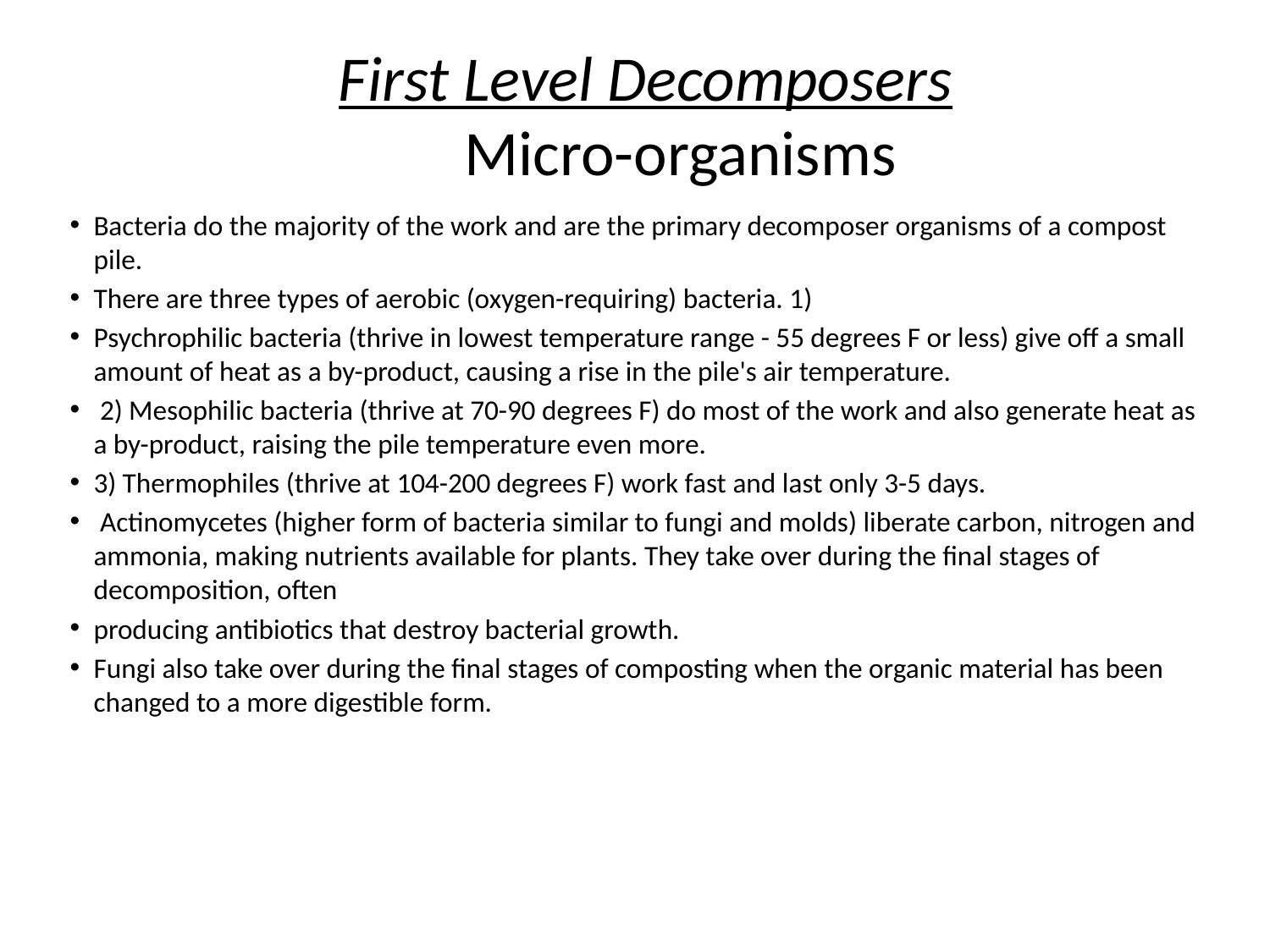

#
First Level Decomposers
Micro-organisms
Bacteria do the majority of the work and are the primary decomposer organisms of a compost pile.
There are three types of aerobic (oxygen-requiring) bacteria. 1)
Psychrophilic bacteria (thrive in lowest temperature range - 55 degrees F or less) give off a small amount of heat as a by-product, causing a rise in the pile's air temperature.
 2) Mesophilic bacteria (thrive at 70-90 degrees F) do most of the work and also generate heat as a by-product, raising the pile temperature even more.
3) Thermophiles (thrive at 104-200 degrees F) work fast and last only 3-5 days.
 Actinomycetes (higher form of bacteria similar to fungi and molds) liberate carbon, nitrogen and ammonia, making nutrients available for plants. They take over during the final stages of decomposition, often
producing antibiotics that destroy bacterial growth.
Fungi also take over during the final stages of composting when the organic material has been changed to a more digestible form.